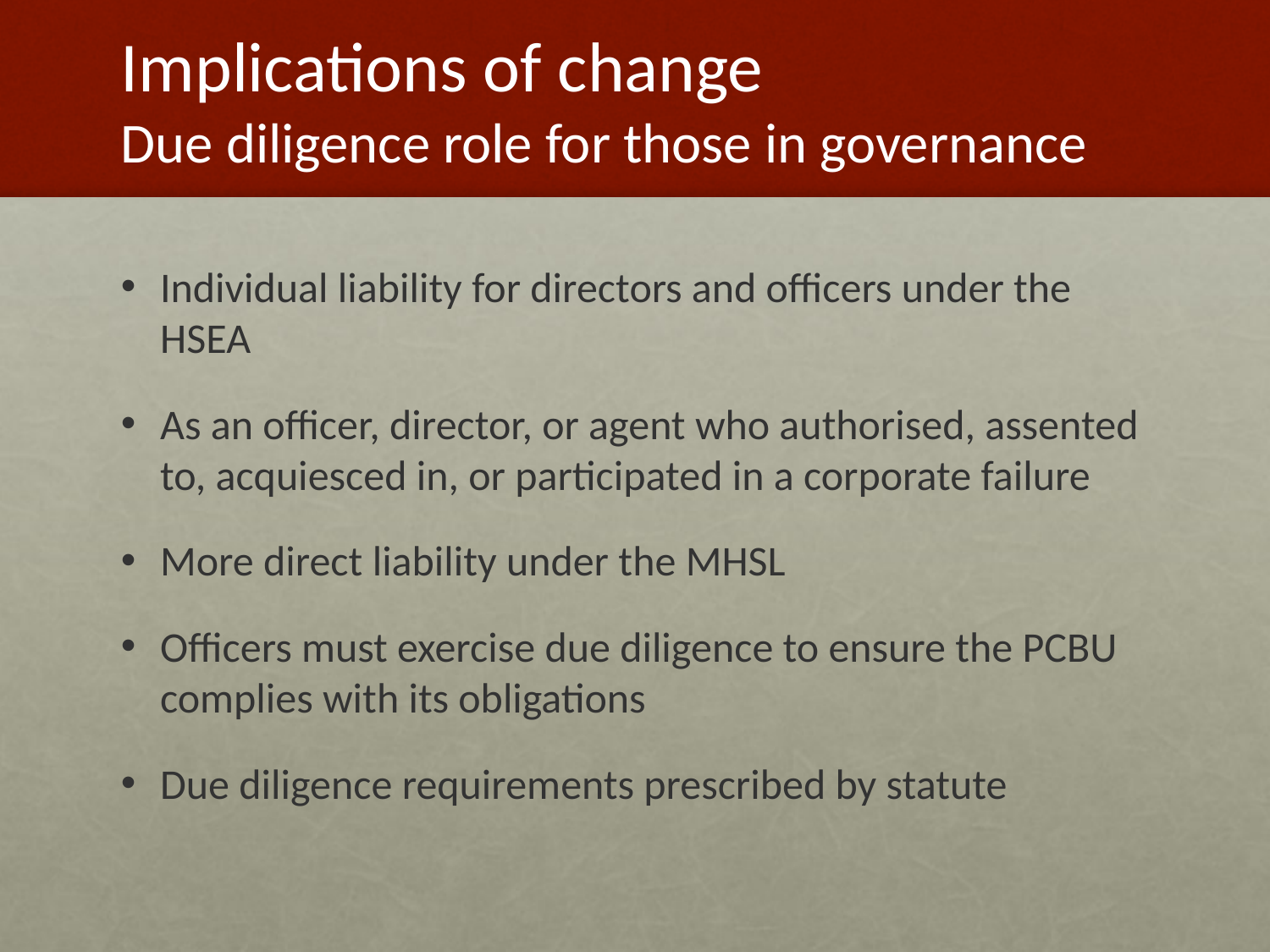

# Implications of change Due diligence role for those in governance
Individual liability for directors and officers under the HSEA
As an officer, director, or agent who authorised, assented to, acquiesced in, or participated in a corporate failure
More direct liability under the MHSL
Officers must exercise due diligence to ensure the PCBU complies with its obligations
Due diligence requirements prescribed by statute